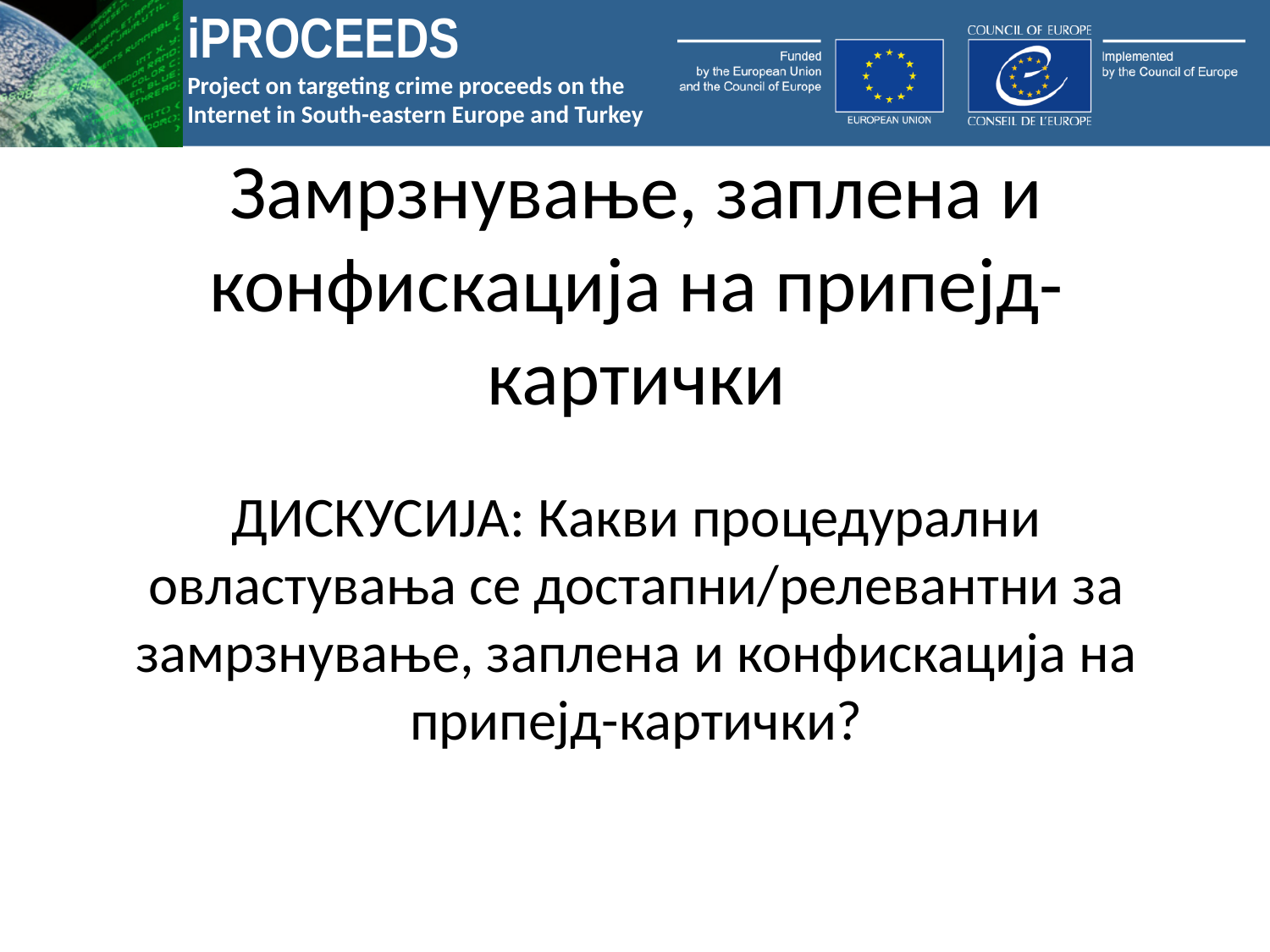

# Замрзнување, заплена и конфискација на припејд-картички

ДИСКУСИЈА: Какви процедурални овластувања се достапни/релевантни за замрзнување, заплена и конфискација на припејд-картички?